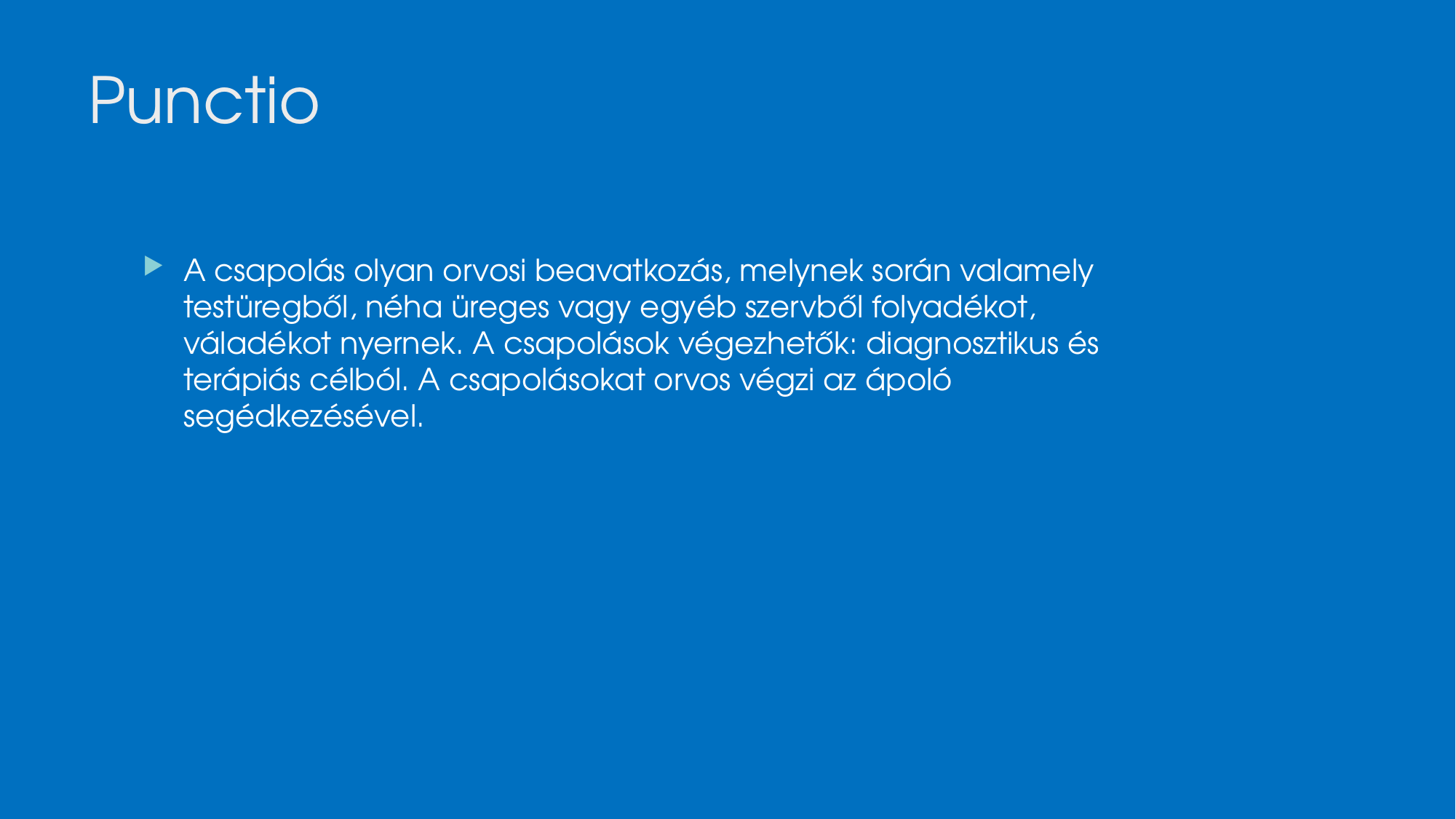

# Punctio
A csapolás olyan orvosi beavatkozás, melynek során valamely testüregből, néha üreges vagy egyéb szervből folyadékot, váladékot nyernek. A csapolások végezhetők: diagnosztikus és terápiás célból. A csapolásokat orvos végzi az ápoló segédkezésével.